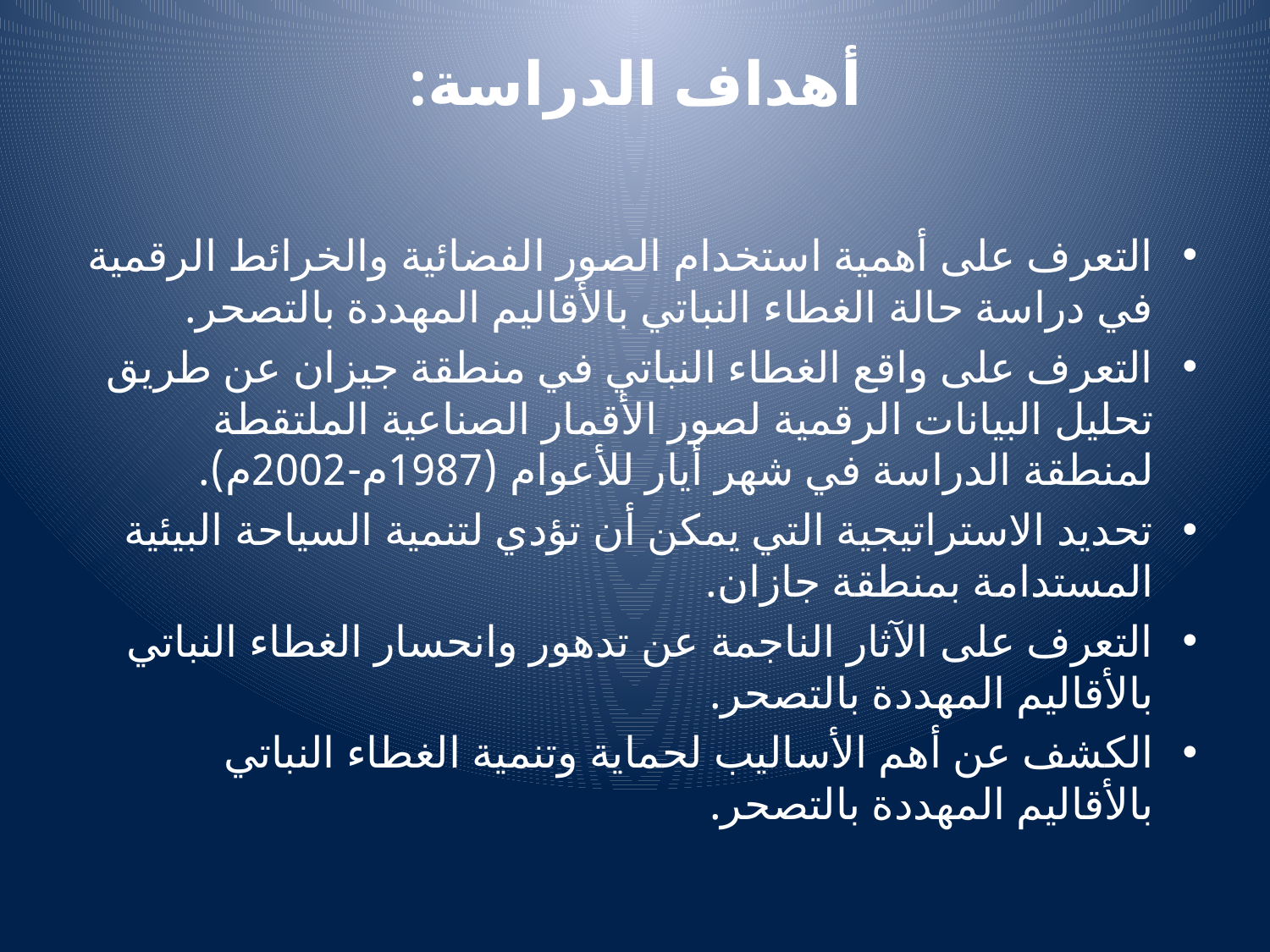

# أهداف الدراسة:
التعرف على أهمية استخدام الصور الفضائية والخرائط الرقمية في دراسة حالة الغطاء النباتي بالأقاليم المهددة بالتصحر.
التعرف على واقع الغطاء النباتي في منطقة جيزان عن طريق تحليل البيانات الرقمية لصور الأقمار الصناعية الملتقطة لمنطقة الدراسة في شهر أيار للأعوام (1987م-2002م).
تحديد الاستراتيجية التي يمكن أن تؤدي لتنمية السياحة البيئية المستدامة بمنطقة جازان.
التعرف على الآثار الناجمة عن تدهور وانحسار الغطاء النباتي بالأقاليم المهددة بالتصحر.
الكشف عن أهم الأساليب لحماية وتنمية الغطاء النباتي بالأقاليم المهددة بالتصحر.